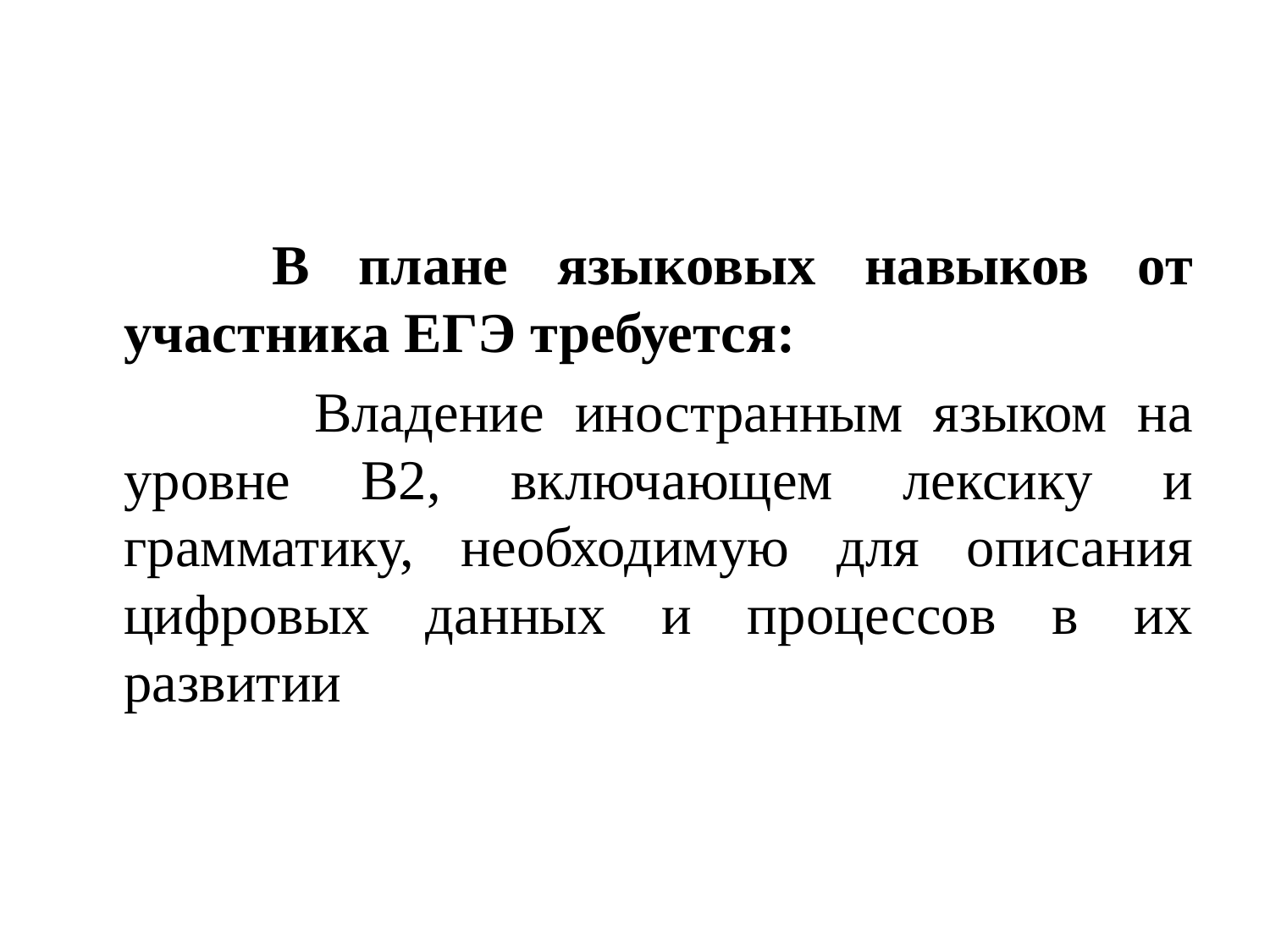

#
    В плане языковых навыков от участника ЕГЭ требуется:
  		 Владение иностранным языком на уровне В2, включающем лексику и грамматику, необходимую для описания цифровых данных и процессов в их развитии